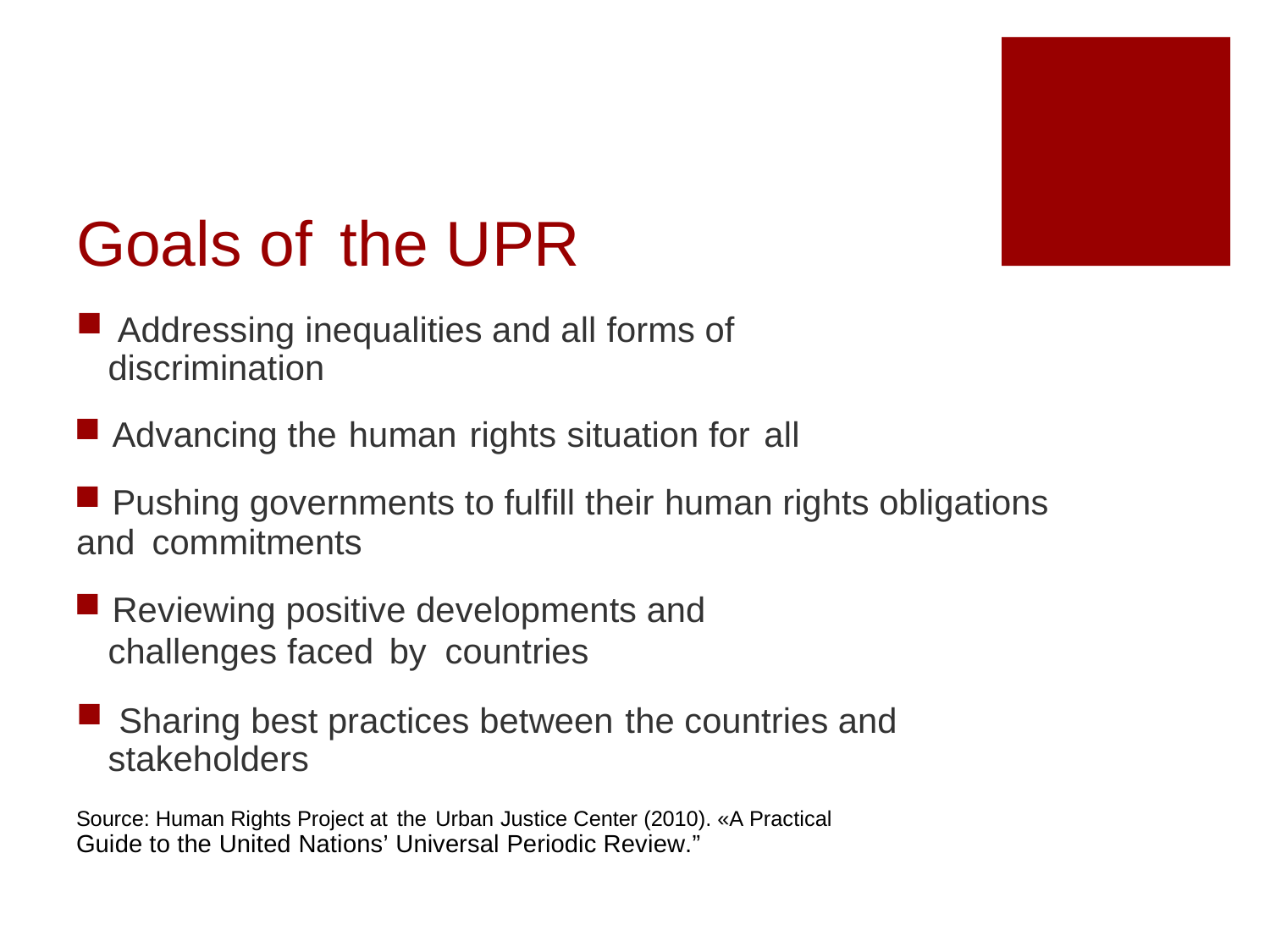

Goals of the UPR
 Addressing inequalities and all forms of discrimination
 Advancing the human rights situation for all
 Pushing governments to fulfill their human rights obligations and commitments
 Reviewing positive developments and
challenges faced by countries
 Sharing best practices between the countries and          stakeholders
Source: Human Rights Project at the Urban Justice Center (2010). «A Practical
Guide to the United Nations’ Universal Periodic Review.”